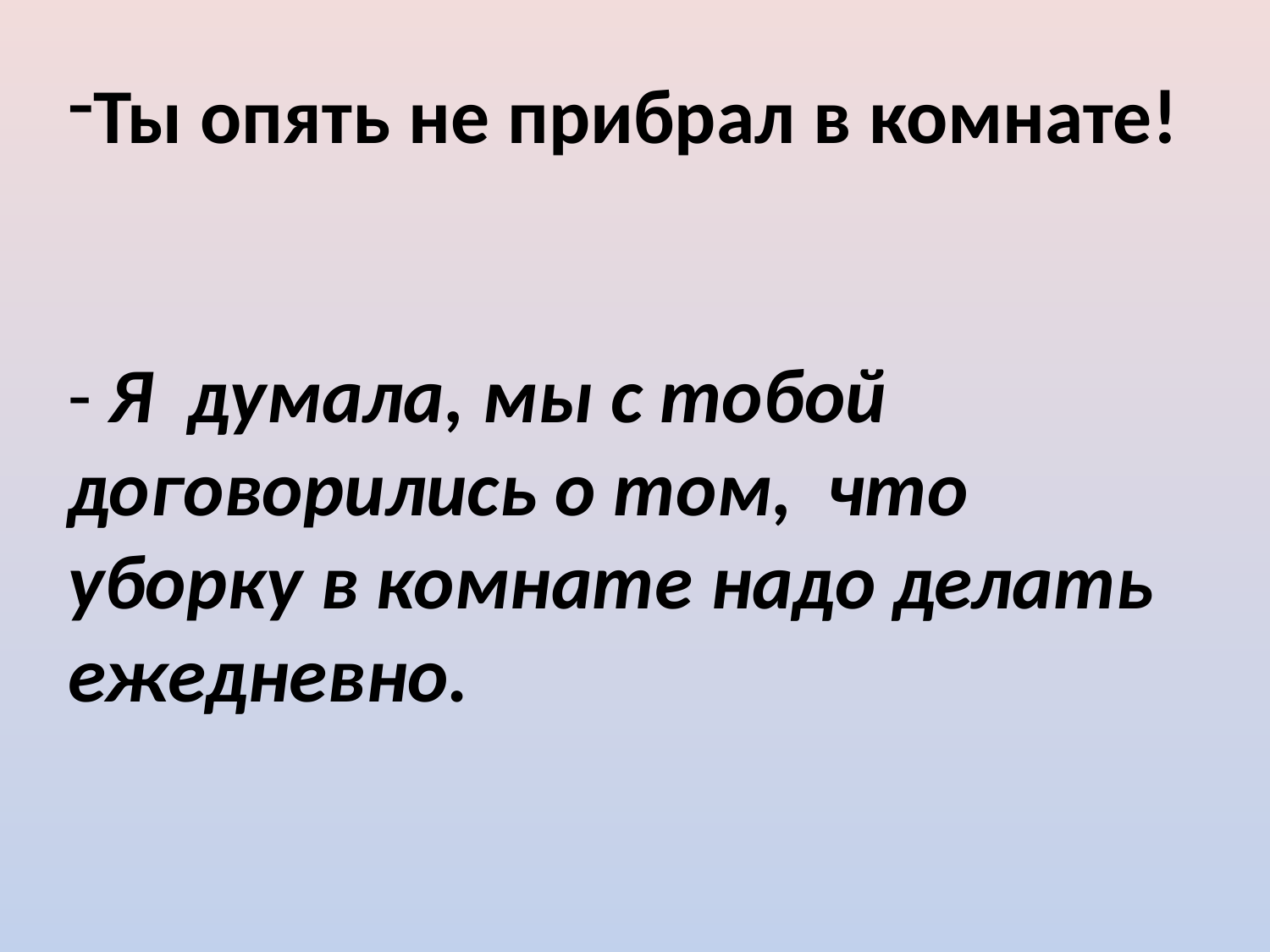

Ты опять не прибрал в комнате!

- Я  думала, мы с тобой договорились о том,  что уборку в комнате надо делать ежедневно.